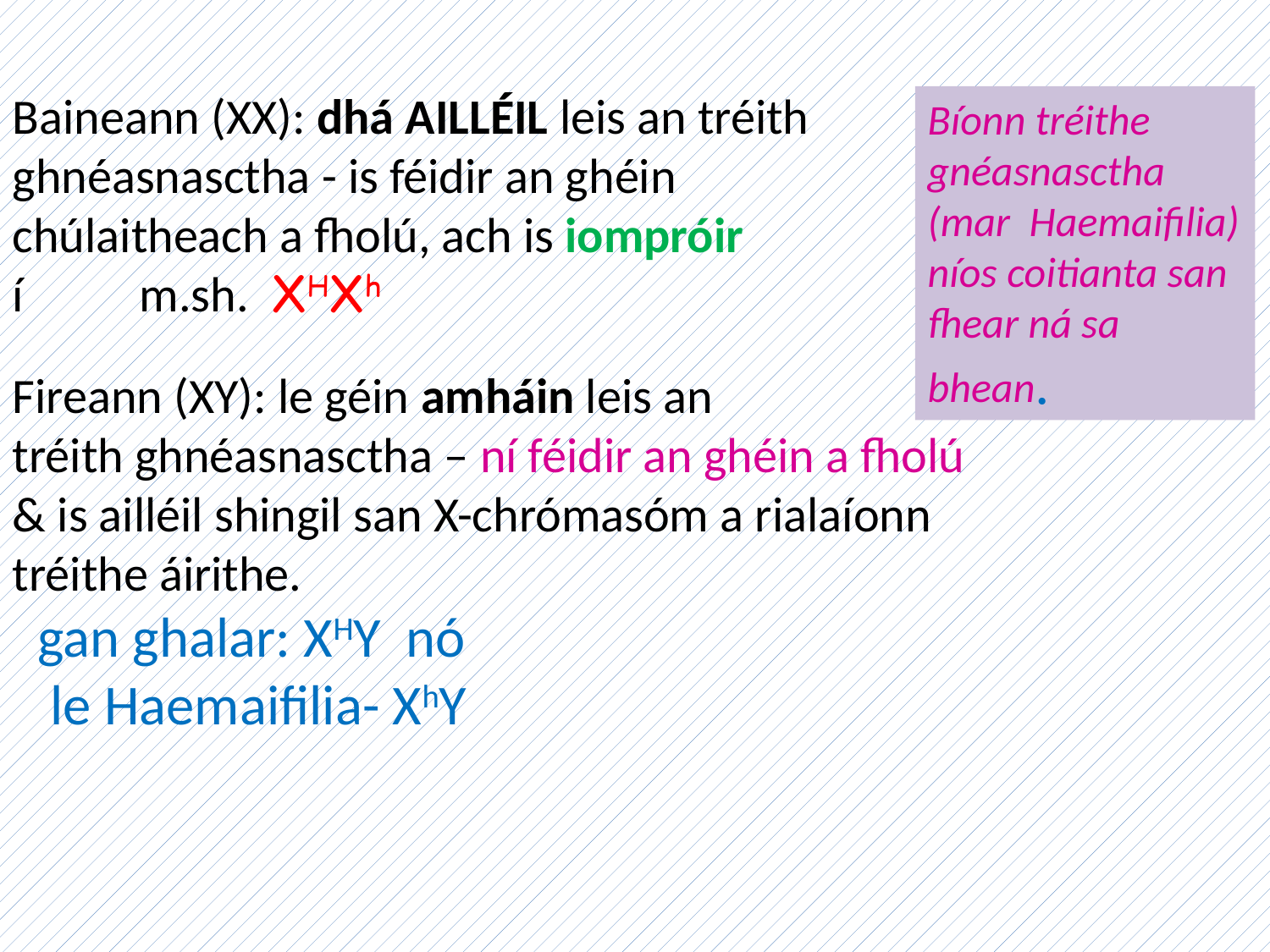

Baineann (XX): dhá AILLÉIL leis an tréith ghnéasnasctha - is féidir an ghéin
chúlaitheach a fholú, ach is iompróir
í   	m.sh.  XHXh

Fireann (XY): le géin amháin leis an
tréith ghnéasnasctha – ní féidir an ghéin a fholú & is ailléil shingil san X-chrómasóm a rialaíonn tréithe áirithe.
  gan ghalar: XHY  nó
   le Haemaifilia- XhY

Bíonn tréithe gnéasnasctha (mar  Haemaifilia) níos coitianta san fhear ná sa bhean.